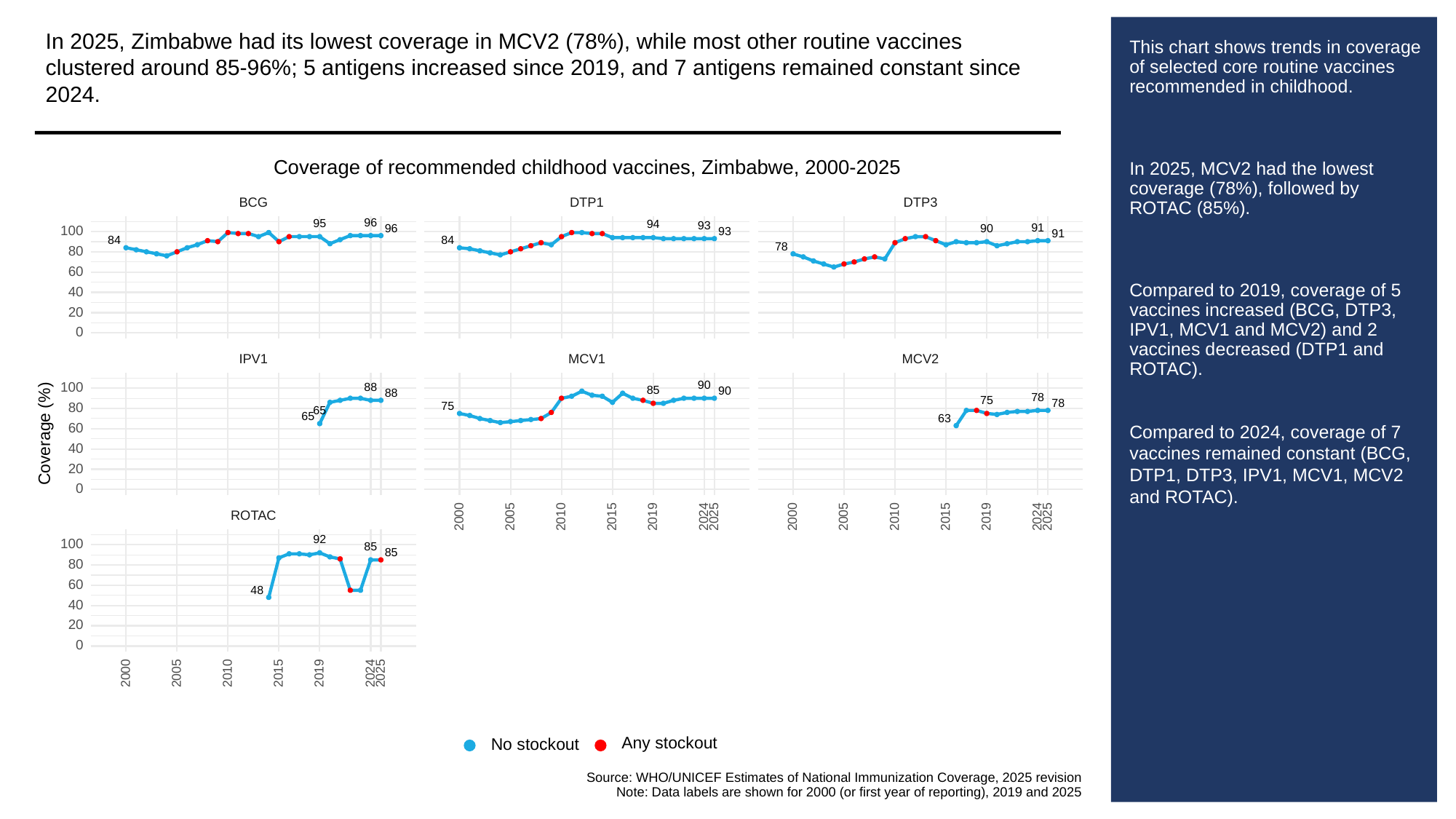

In 2025, Zimbabwe had its lowest coverage in MCV2 (78%), while most other routine vaccines clustered around 85-96%; 5 antigens increased since 2019, and 7 antigens remained constant since 2024.
# This chart shows trends in coverage of selected core routine vaccines recommended in childhood.

In 2025, MCV2 had the lowest coverage (78%), followed by ROTAC (85%).

Compared to 2019, coverage of 5 vaccines increased (BCG, DTP3, IPV1, MCV1 and MCV2) and 2 vaccines decreased (DTP1 and ROTAC).

Compared to 2024, coverage of 7 vaccines remained constant (BCG, DTP1, DTP3, IPV1, MCV1, MCV2 and ROTAC).

Coverage of recommended childhood vaccines, Zimbabwe, 2000-2025
BCG
DTP3
DTP1

96
95
94

93
91
96
90
100
93
91

84
84

78

80

60

40

20

0

MCV1
MCV2
IPV1

90
100
88
85
90

88

78

75

78

75
80
65

65

63

60
Coverage (%)

40

20

0

ROTAC
2000
2005
2010
2015
2019
2024
2025
2000
2005
2010
2015
2019
2024
2025

92
100
85

85

80

60

48

40

20

0

2000
2005
2010
2015
2019
2024
2025
Any stockout
No stockout

Source: WHO/UNICEF Estimates of National Immunization Coverage, 2025 revision
Note: Data labels are shown for 2000 (or first year of reporting), 2019 and 2025